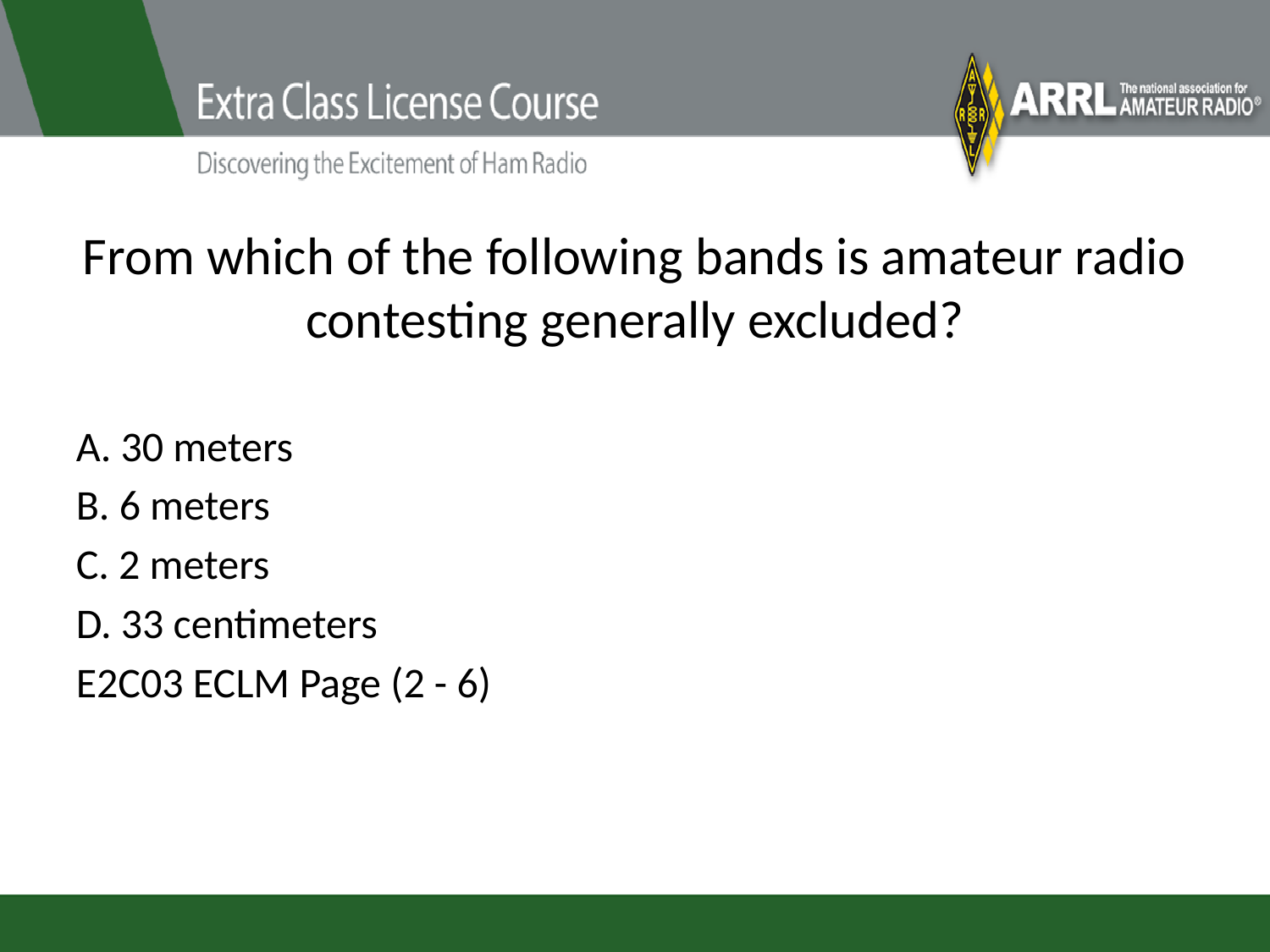

# From which of the following bands is amateur radio contesting generally excluded?
A. 30 meters
B. 6 meters
C. 2 meters
D. 33 centimeters
E2C03 ECLM Page (2 - 6)